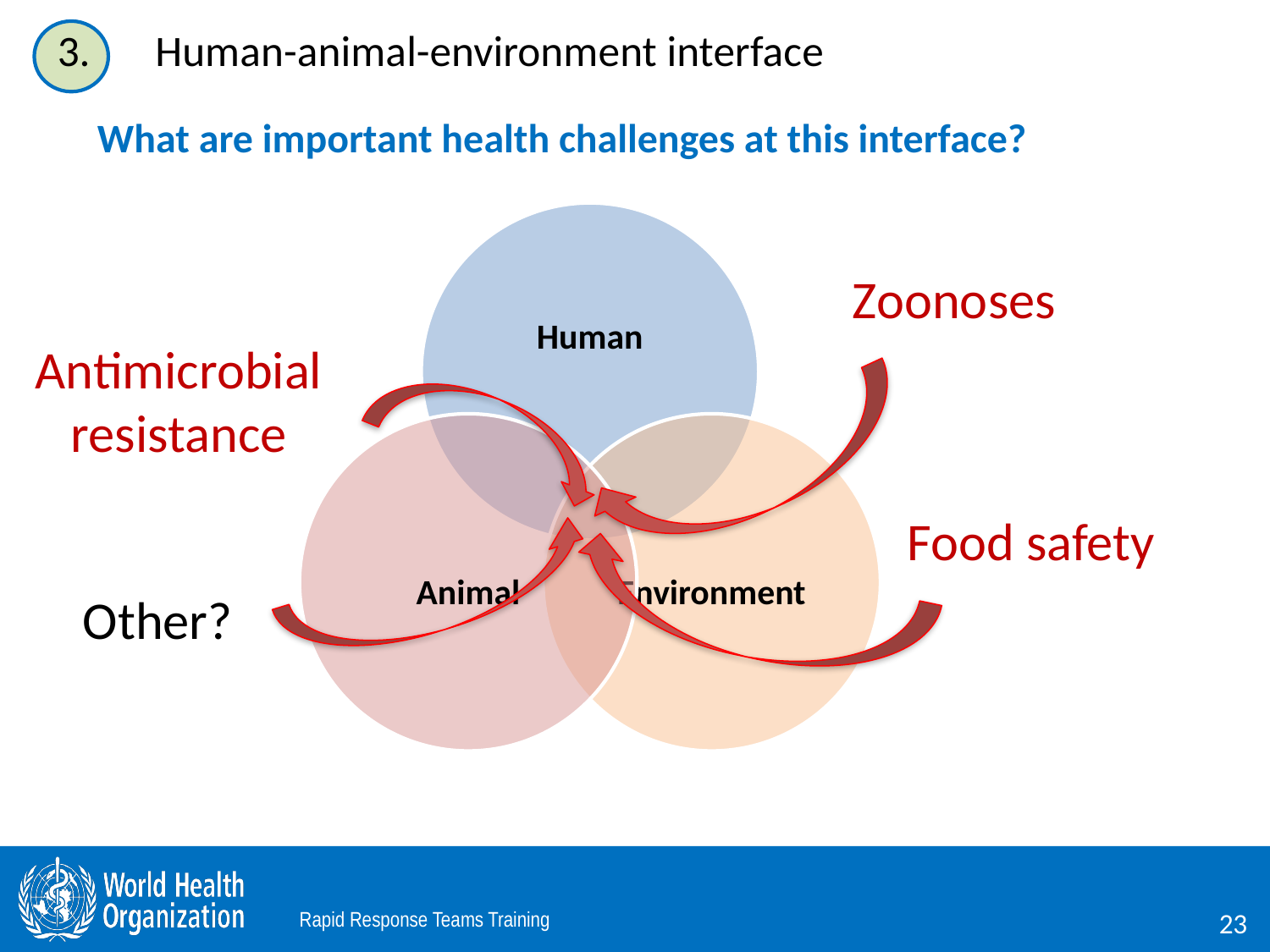

# 3.	Human-animal-environment interface

What are important health challenges at this interface?
Human
Environment
Animal
Zoonoses
Antimicrobial resistance

Food safety

Other?